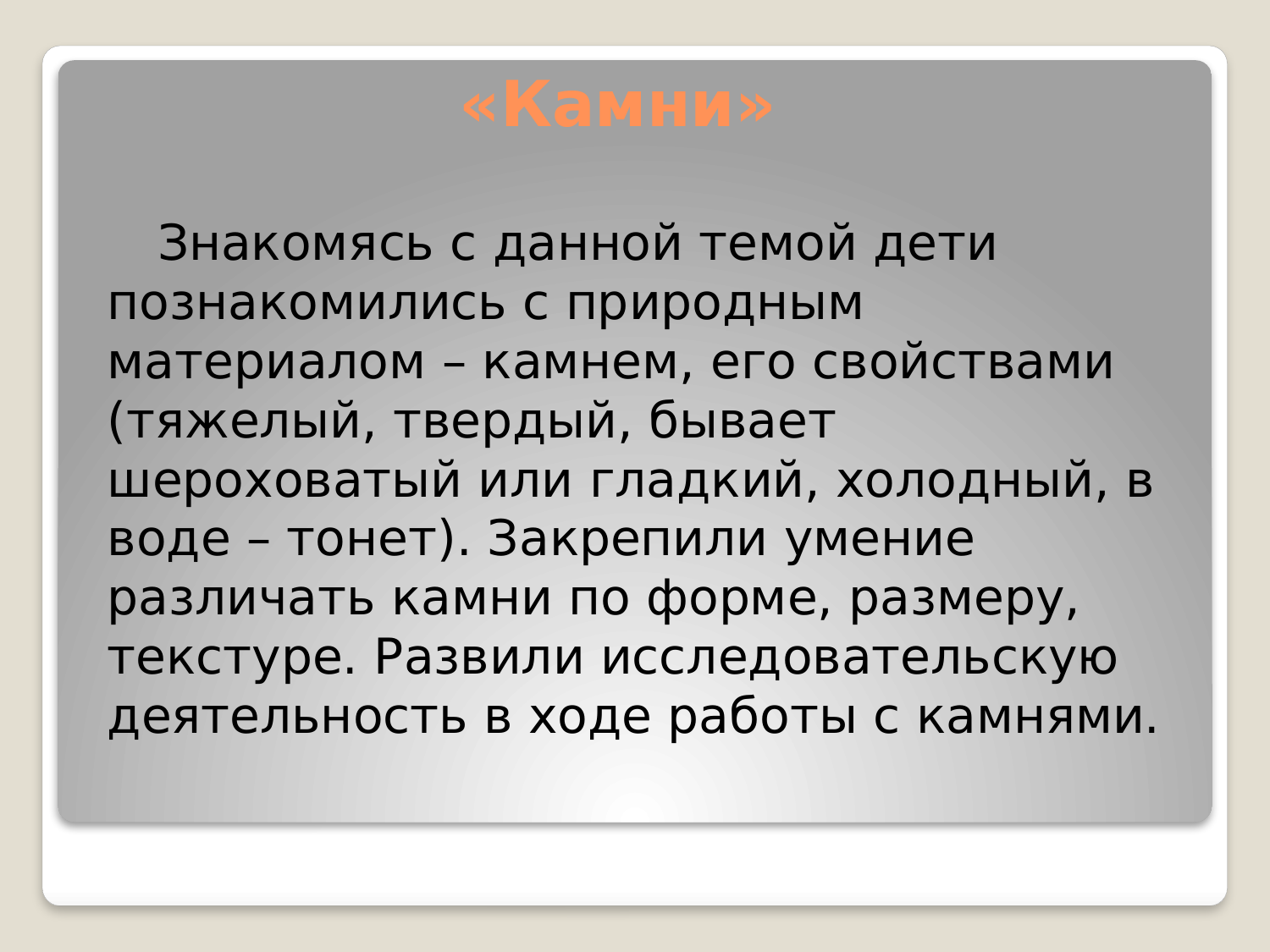

# «Камни»
    Знакомясь с данной темой дети познакомились с природным материалом – камнем, его свойствами (тяжелый, твердый, бывает шероховатый или гладкий, холодный, в воде – тонет). Закрепили умение различать камни по форме, размеру, текстуре. Развили исследовательскую деятельность в ходе работы с камнями.